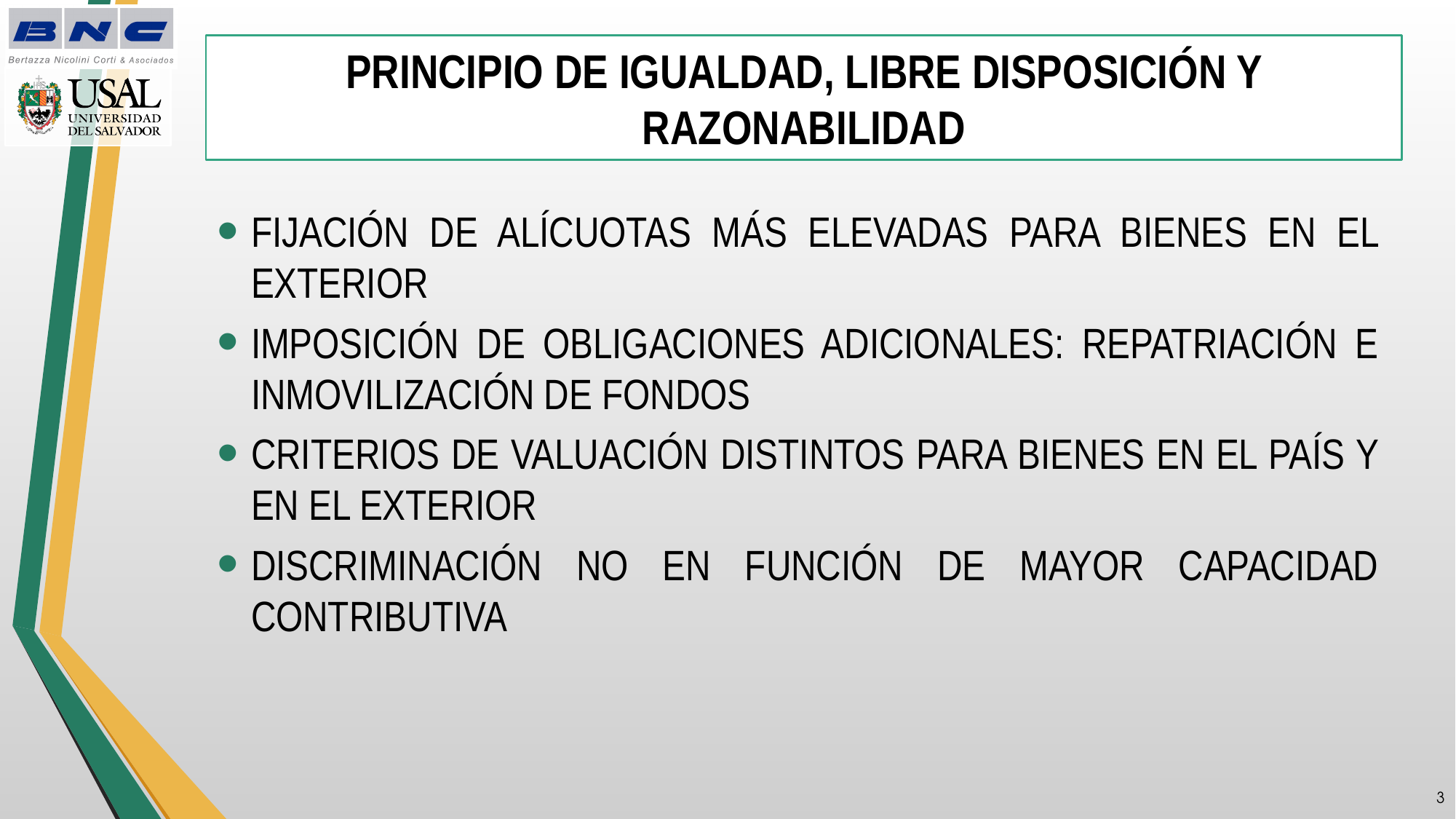

# PRINCIPIO DE IGUALDAD, LIBRE DISPOSICIÓN Y RAZONABILIDAD
FIJACIÓN DE ALÍCUOTAS MÁS ELEVADAS PARA BIENES EN EL EXTERIOR
IMPOSICIÓN DE OBLIGACIONES ADICIONALES: REPATRIACIÓN E INMOVILIZACIÓN DE FONDOS
CRITERIOS DE VALUACIÓN DISTINTOS PARA BIENES EN EL PAÍS Y EN EL EXTERIOR
DISCRIMINACIÓN NO EN FUNCIÓN DE MAYOR CAPACIDAD CONTRIBUTIVA
3